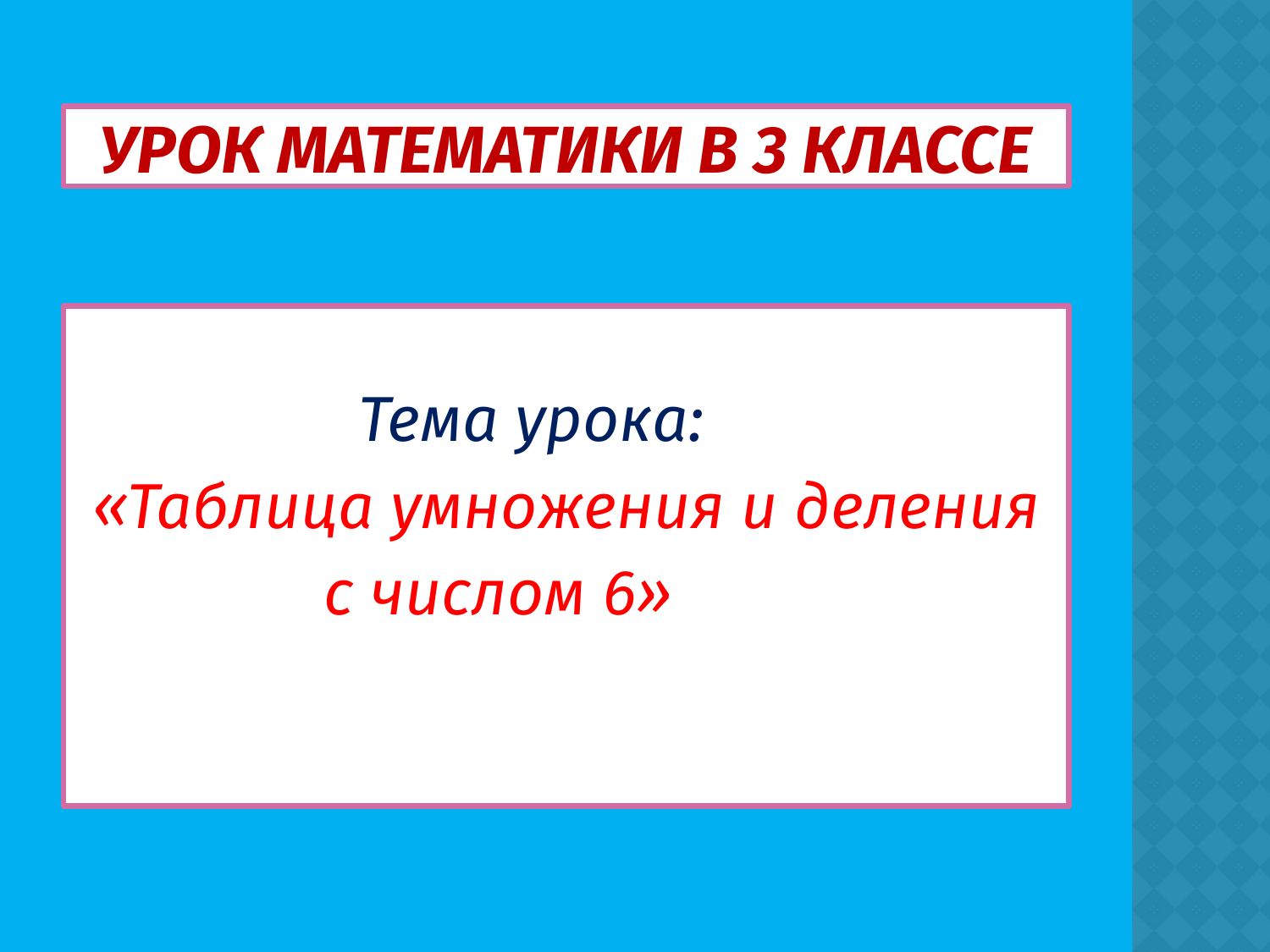

# Урок математики в 3 классе

                       Тема урока:
 «Таблица умножения и деления
               с числом 6»